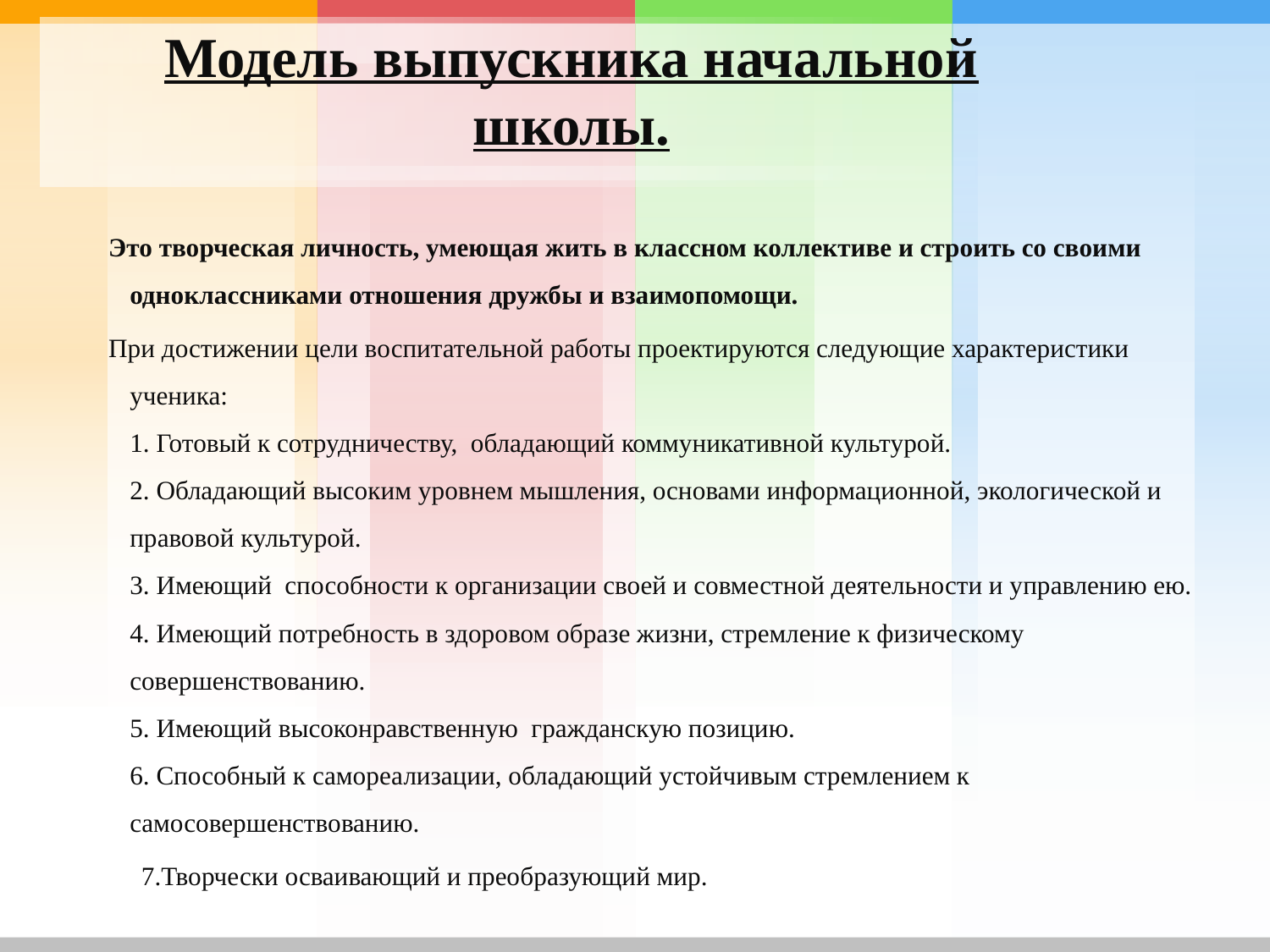

# Модель выпускника начальной школы.
    Это творческая личность, умеющая жить в классном коллективе и строить со своими одноклассниками отношения дружбы и взаимопомощи.
    При достижении цели воспитательной работы проектируются следующие характеристики  ученика:
1. Готовый к сотрудничеству,  обладающий коммуникативной культурой.
2. Обладающий высоким уровнем мышления, основами информационной, экологической и правовой культурой.
3. Имеющий  способности к организации своей и совместной деятельности и управлению ею.
4. Имеющий потребность в здоровом образе жизни, стремление к физическому совершенствованию.
5. Имеющий высоконравственную  гражданскую позицию.
6. Способный к самореализации, обладающий устойчивым стремлением к самосовершенствованию.
         7.Творчески осваивающий и преобразующий мир.